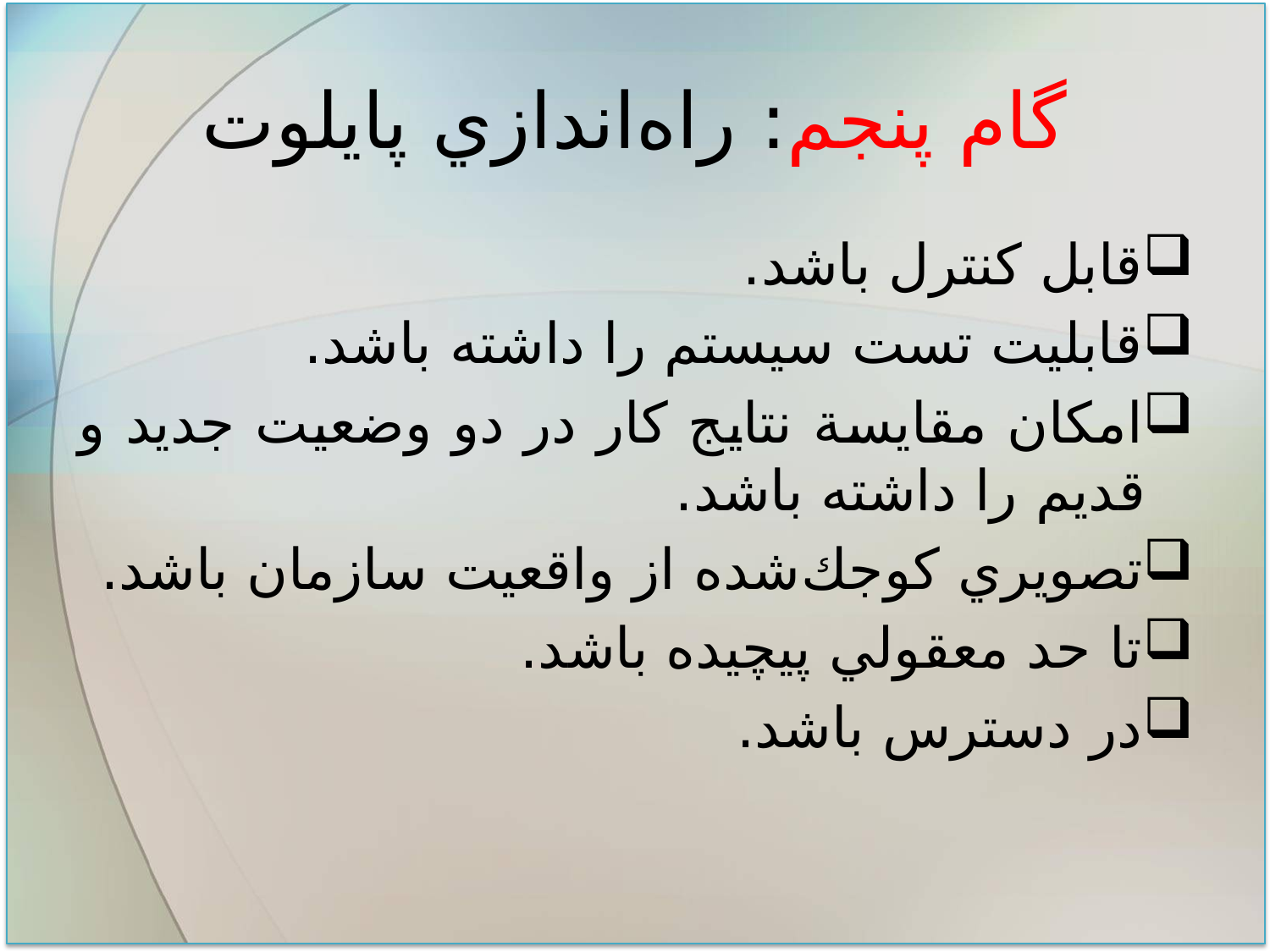

# گام پنجم: راه‌اندازي پايلوت
قابل كنترل باشد.
قابليت تست سيستم را داشته باشد.
امكان مقايسة نتايج كار در دو وضعيت جديد و قديم را داشته باشد.
تصويري كوجك‌شده از واقعيت سازمان باشد.
تا حد معقولي پيچيده باشد.
در دسترس باشد.